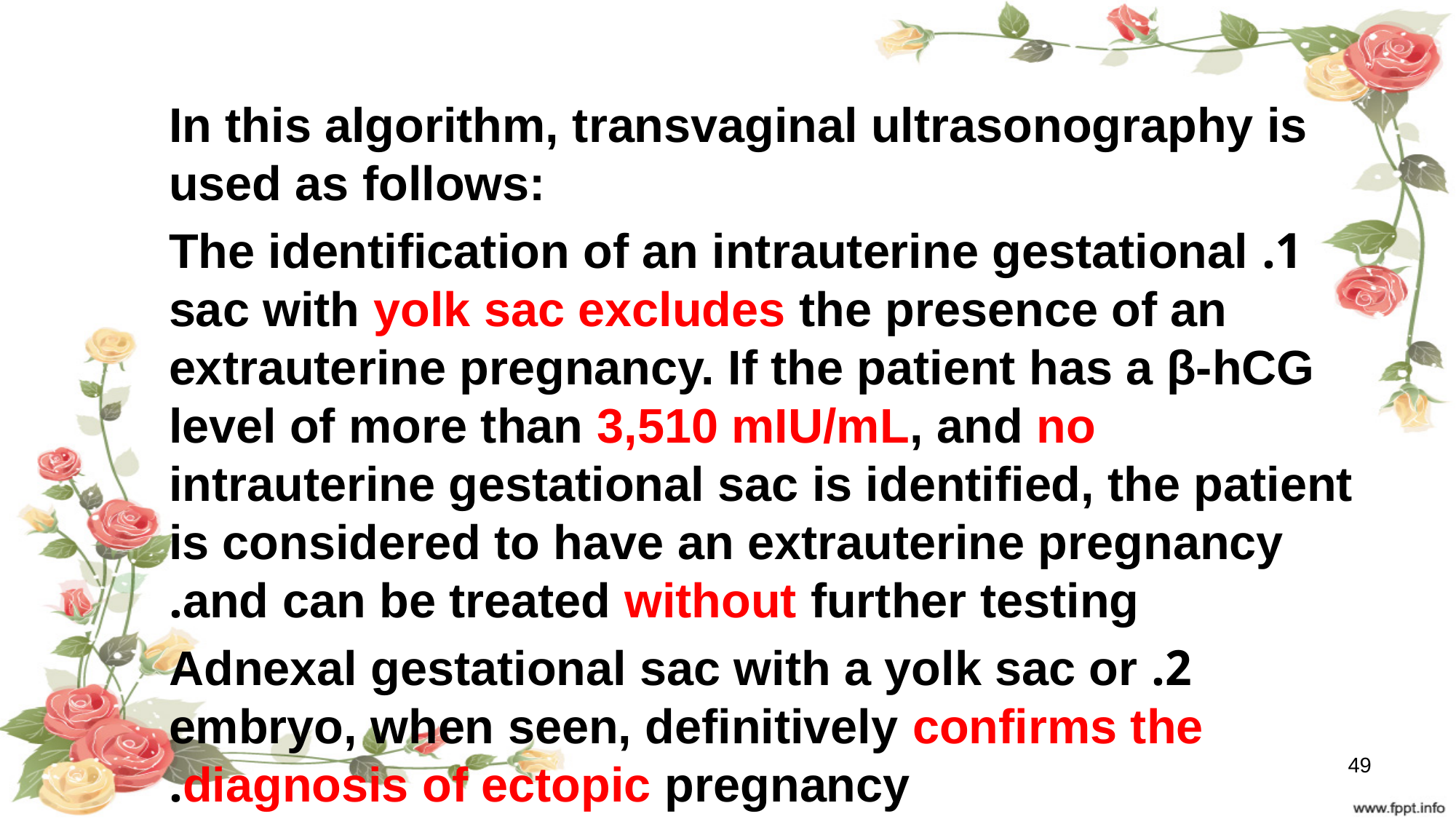

In this algorithm, transvaginal ultrasonography is used as follows:
1. The identification of an intrauterine gestational sac with yolk sac excludes the presence of an extrauterine pregnancy. If the patient has a β-hCG level of more than 3,510 mIU/mL, and no intrauterine gestational sac is identified, the patient is considered to have an extrauterine pregnancy and can be treated without further testing.
2. Adnexal gestational sac with a yolk sac or embryo, when seen, definitively confirms the diagnosis of ectopic pregnancy.
3. A tubal mass as small as 1 cm can be identified and characterized
49